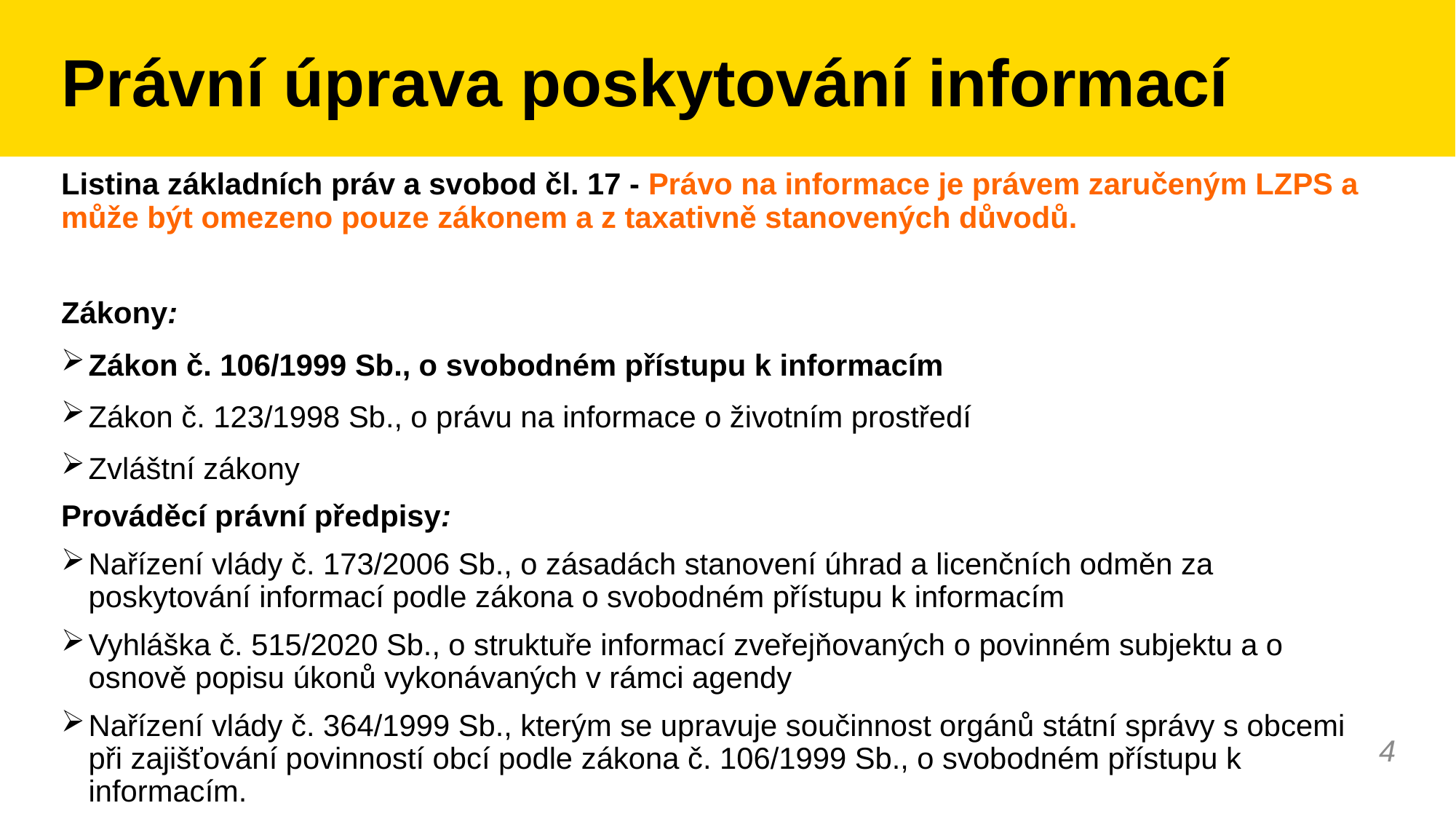

# Právní úprava poskytování informací

Listina základních práv a svobod čl. 17 - Právo na informace je právem zaručeným LZPS a může být omezeno pouze zákonem a z taxativně stanovených důvodů.

Zákony:
Zákon č. 106/1999 Sb., o svobodném přístupu k informacím
Zákon č. 123/1998 Sb., o právu na informace o životním prostředí
Zvláštní zákony
Prováděcí právní předpisy:
Nařízení vlády č. 173/2006 Sb., o zásadách stanovení úhrad a licenčních odměn za poskytování informací podle zákona o svobodném přístupu k informacím
Vyhláška č. 515/2020 Sb., o struktuře informací zveřejňovaných o povinném subjektu a o osnově popisu úkonů vykonávaných v rámci agendy
Nařízení vlády č. 364/1999 Sb., kterým se upravuje součinnost orgánů státní správy s obcemi při zajišťování povinností obcí podle zákona č. 106/1999 Sb., o svobodném přístupu k informacím.
4